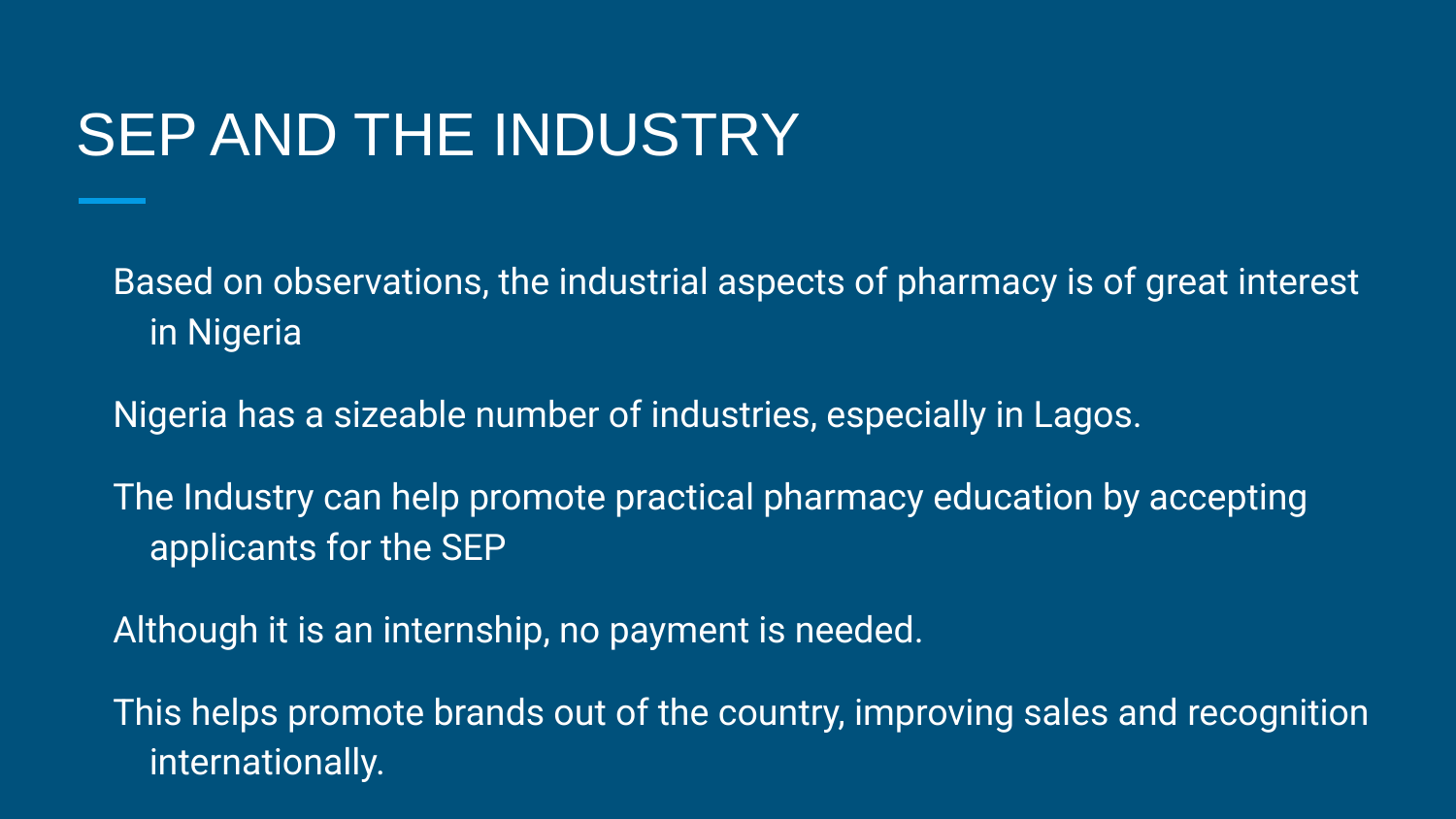

# SEP AND THE INDUSTRY
Based on observations, the industrial aspects of pharmacy is of great interest in Nigeria
Nigeria has a sizeable number of industries, especially in Lagos.
The Industry can help promote practical pharmacy education by accepting applicants for the SEP
Although it is an internship, no payment is needed.
This helps promote brands out of the country, improving sales and recognition internationally.